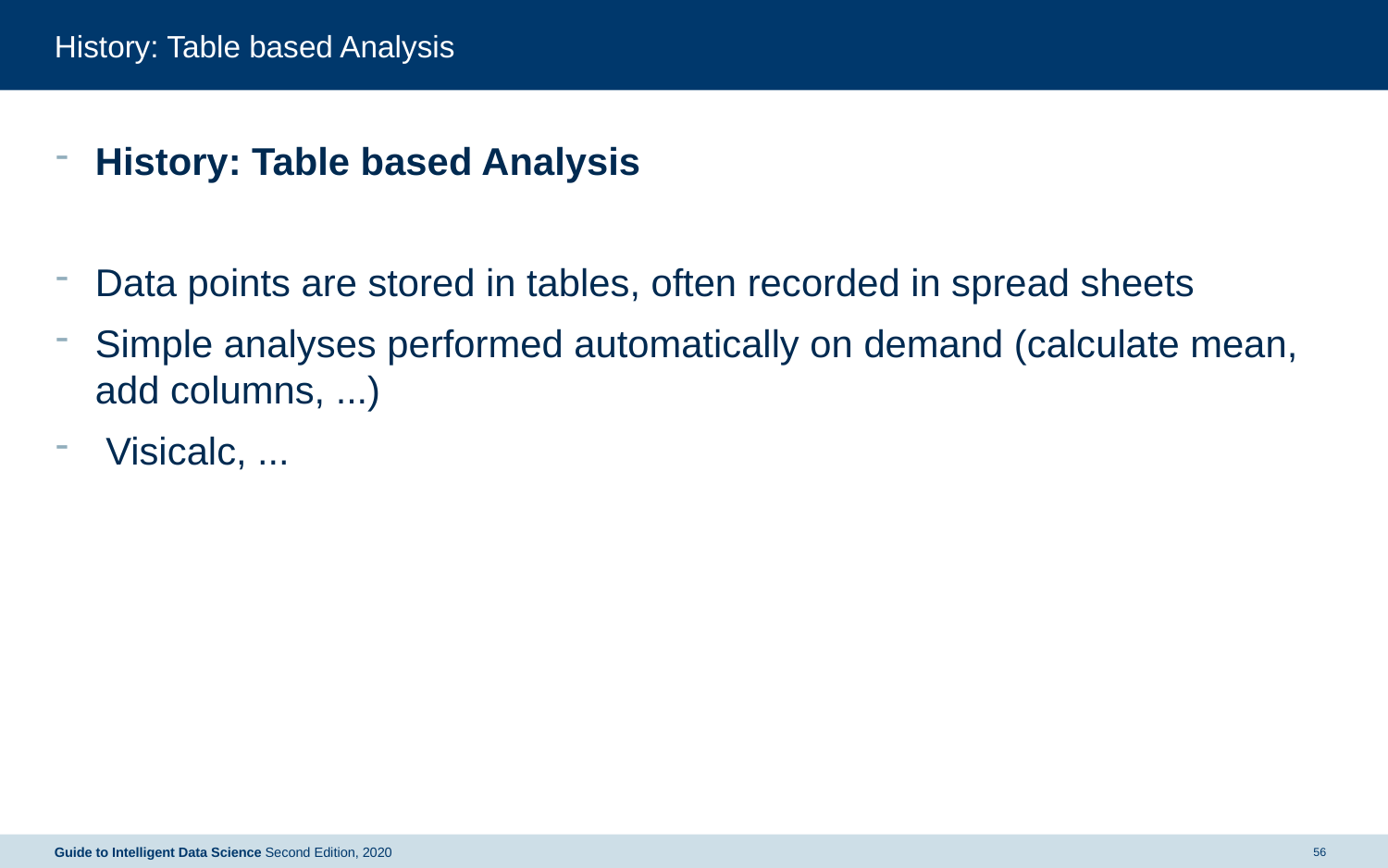

# History: Table based Analysis
History: Table based Analysis

Data points are stored in tables, often recorded in spread sheets
Simple analyses performed automatically on demand (calculate mean, add columns, ...)
 Visicalc, ...
Guide to Intelligent Data Science Second Edition, 2020
56